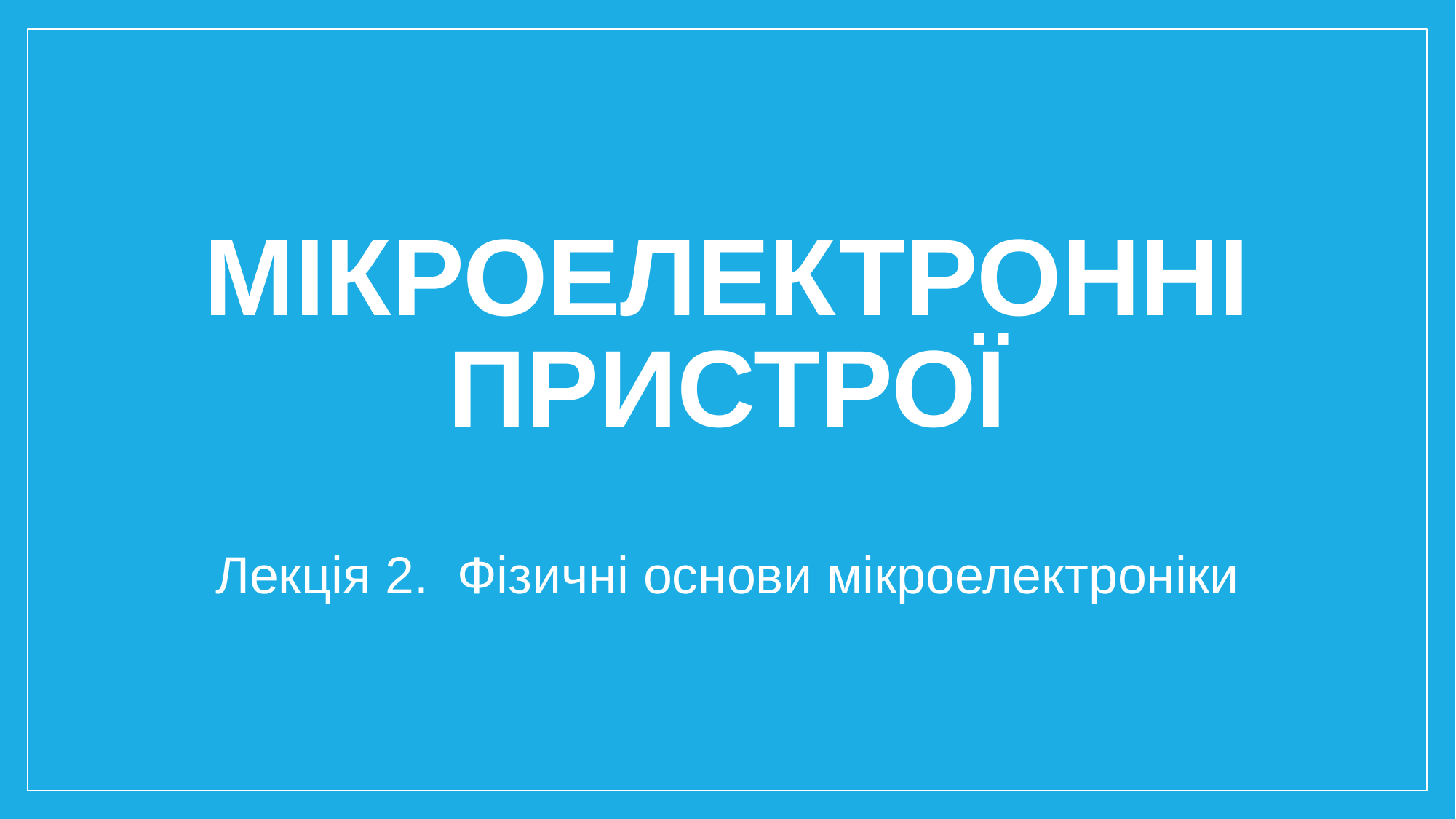

# Мікроелектронні пристрої

Лекція 2.  Фізичні основи мікроелектроніки